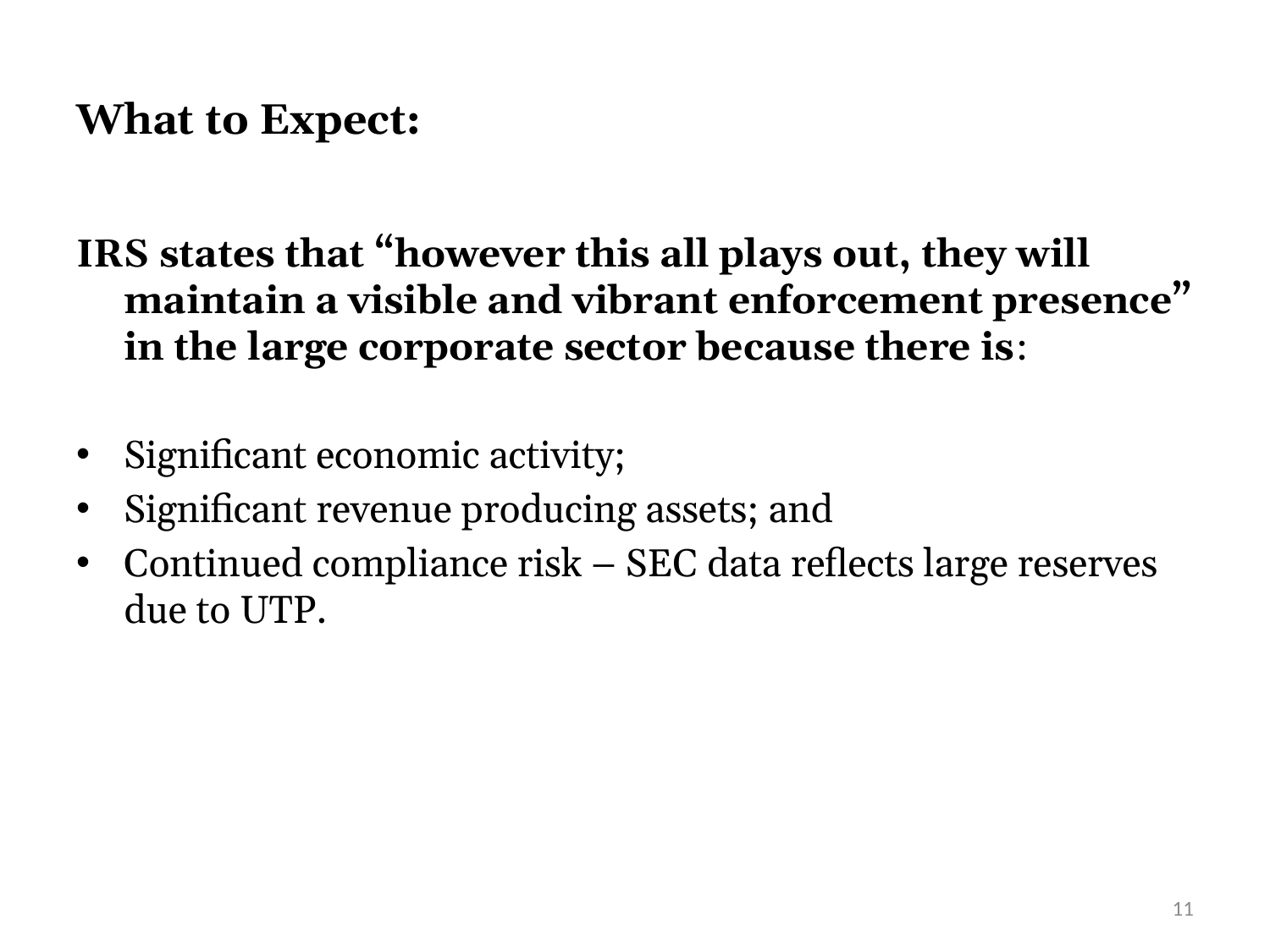

# What to Expect:
IRS states that “however this all plays out, they will maintain a visible and vibrant enforcement presence” in the large corporate sector because there is:

Significant economic activity;
Significant revenue producing assets; and
Continued compliance risk – SEC data reflects large reserves due to UTP.

11